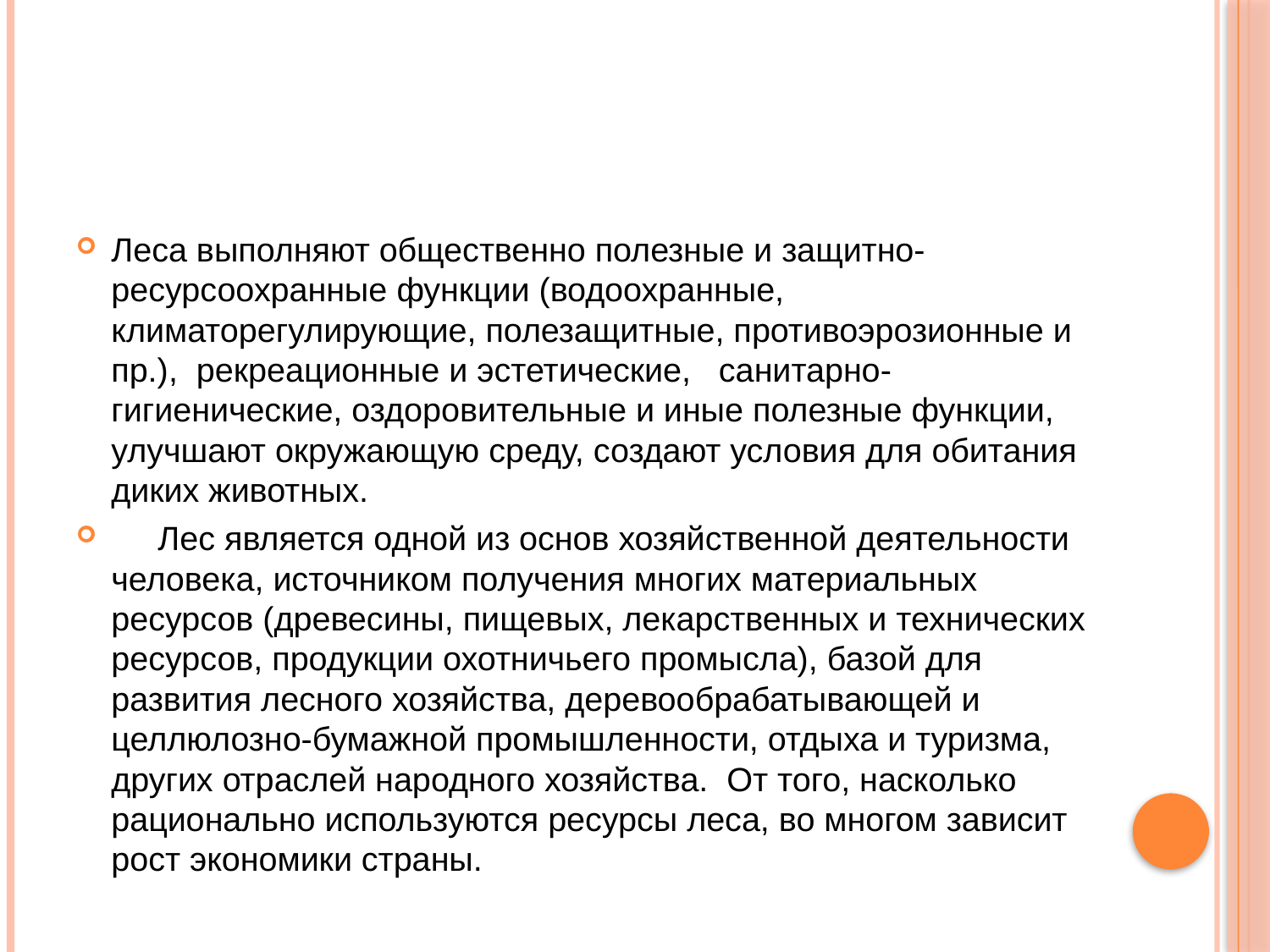

#
Леса выполняют общественно полезные и защитно-ресурсоохранные функции (водоохранные, климаторегулирующие, полезащитные, противоэрозионные и пр.),  рекреационные и эстетические,   санитарно-гигиенические, оздоровительные и иные полезные функции, улучшают окружающую среду, создают условия для обитания диких животных.
     Лес является одной из основ хозяйственной деятельности человека, источником получения многих материальных ресурсов (древесины, пищевых, лекарственных и технических ресурсов, продукции охотничьего промысла), базой для развития лесного хозяйства, деревообрабатывающей и целлюлозно-бумажной промышленности, отдыха и туризма, других отраслей народного хозяйства.  От того, насколько рационально используются ресурсы леса, во многом зависит рост экономики страны.